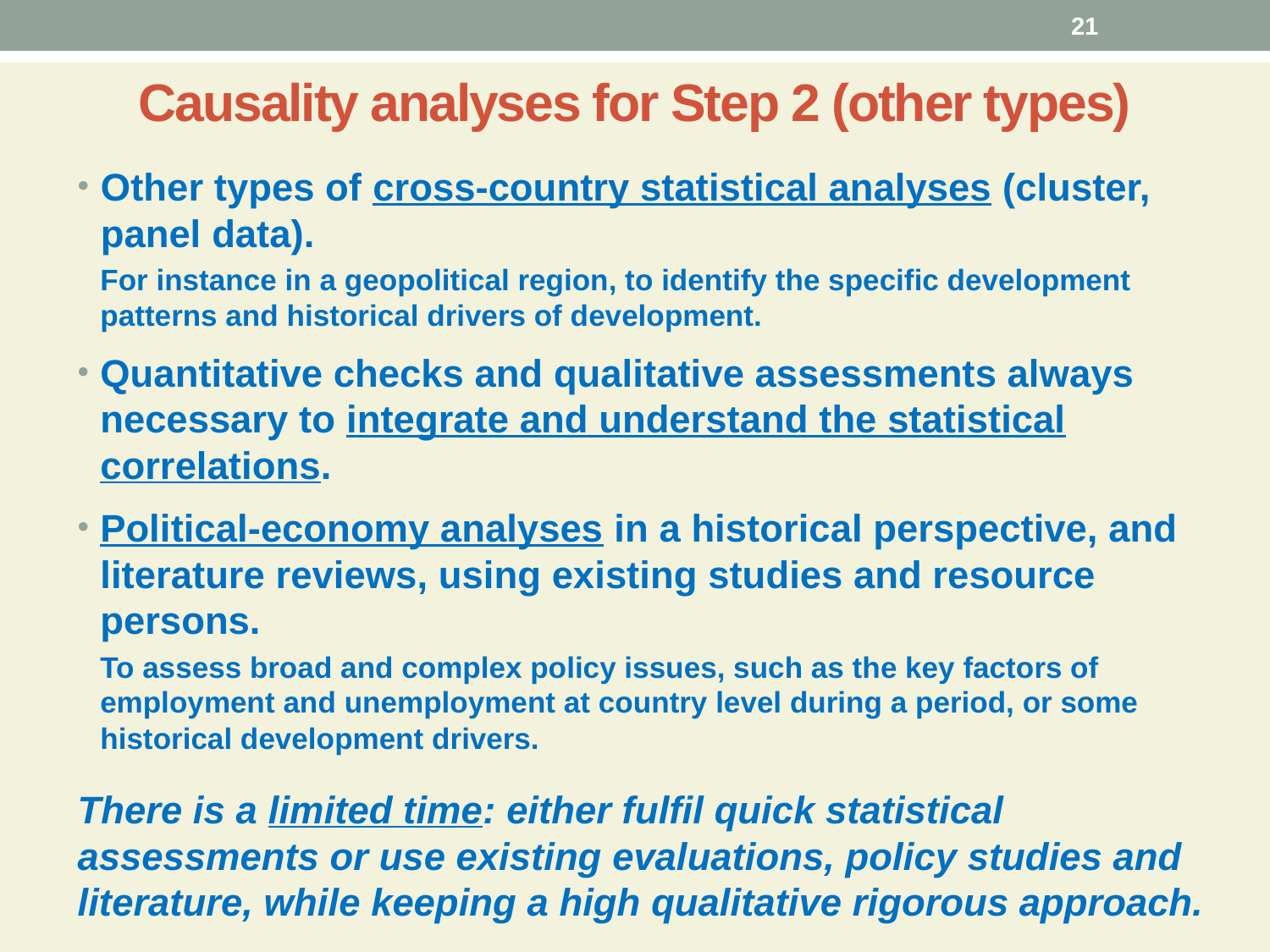

21
# Causality analyses for Step 2 (other types)
Other types of cross-country statistical analyses (cluster, panel data).
For instance in a geopolitical region, to identify the specific development patterns and historical drivers of development.
Quantitative checks and qualitative assessments always necessary to integrate and understand the statistical correlations.
Political-economy analyses in a historical perspective, and literature reviews, using existing studies and resource persons.
To assess broad and complex policy issues, such as the key factors of employment and unemployment at country level during a period, or some historical development drivers.

There is a limited time: either fulfil quick statistical assessments or use existing evaluations, policy studies and literature, while keeping a high qualitative rigorous approach.